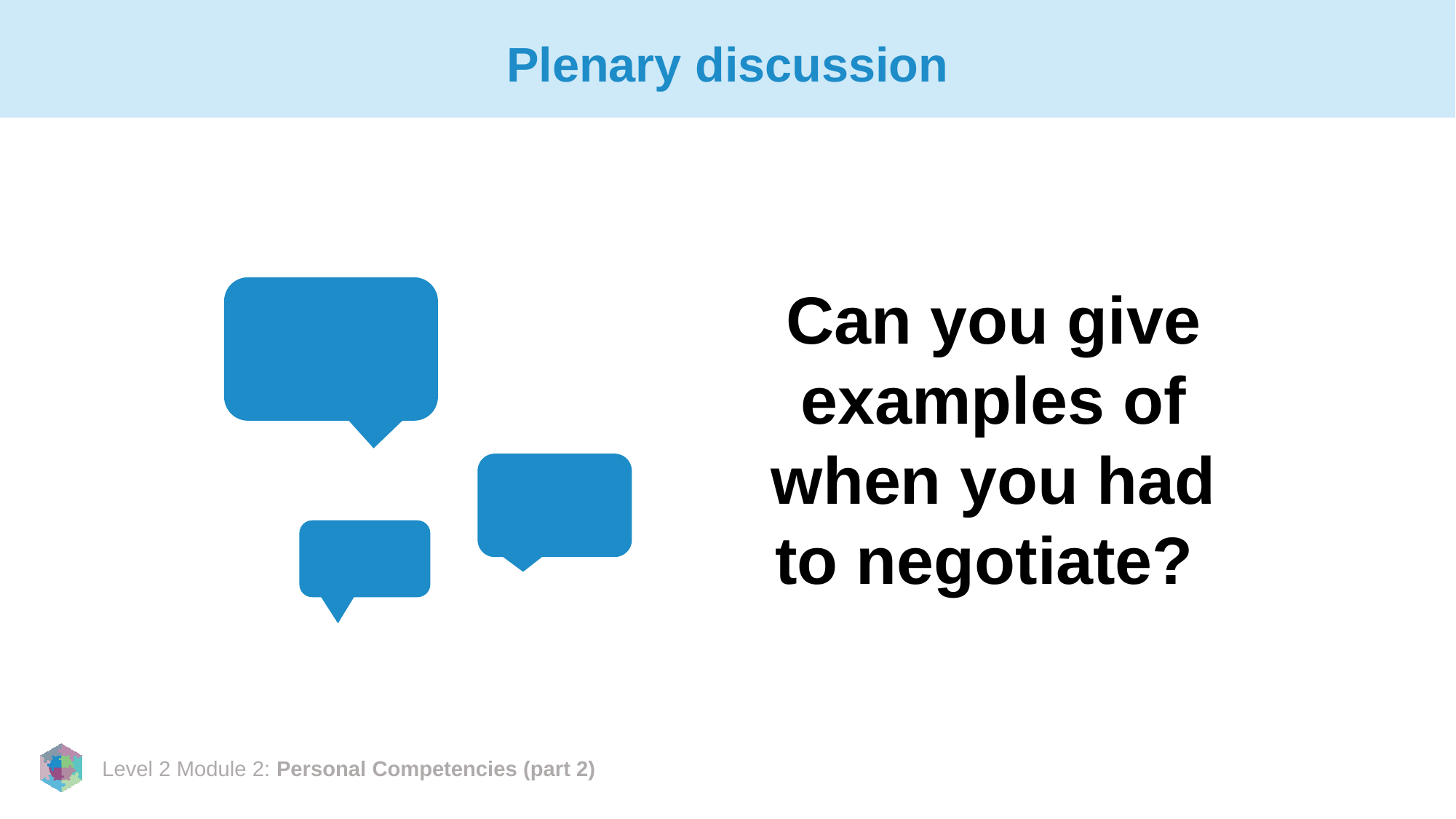

# Plenary discussion
Can you give examples of when you had to negotiate?